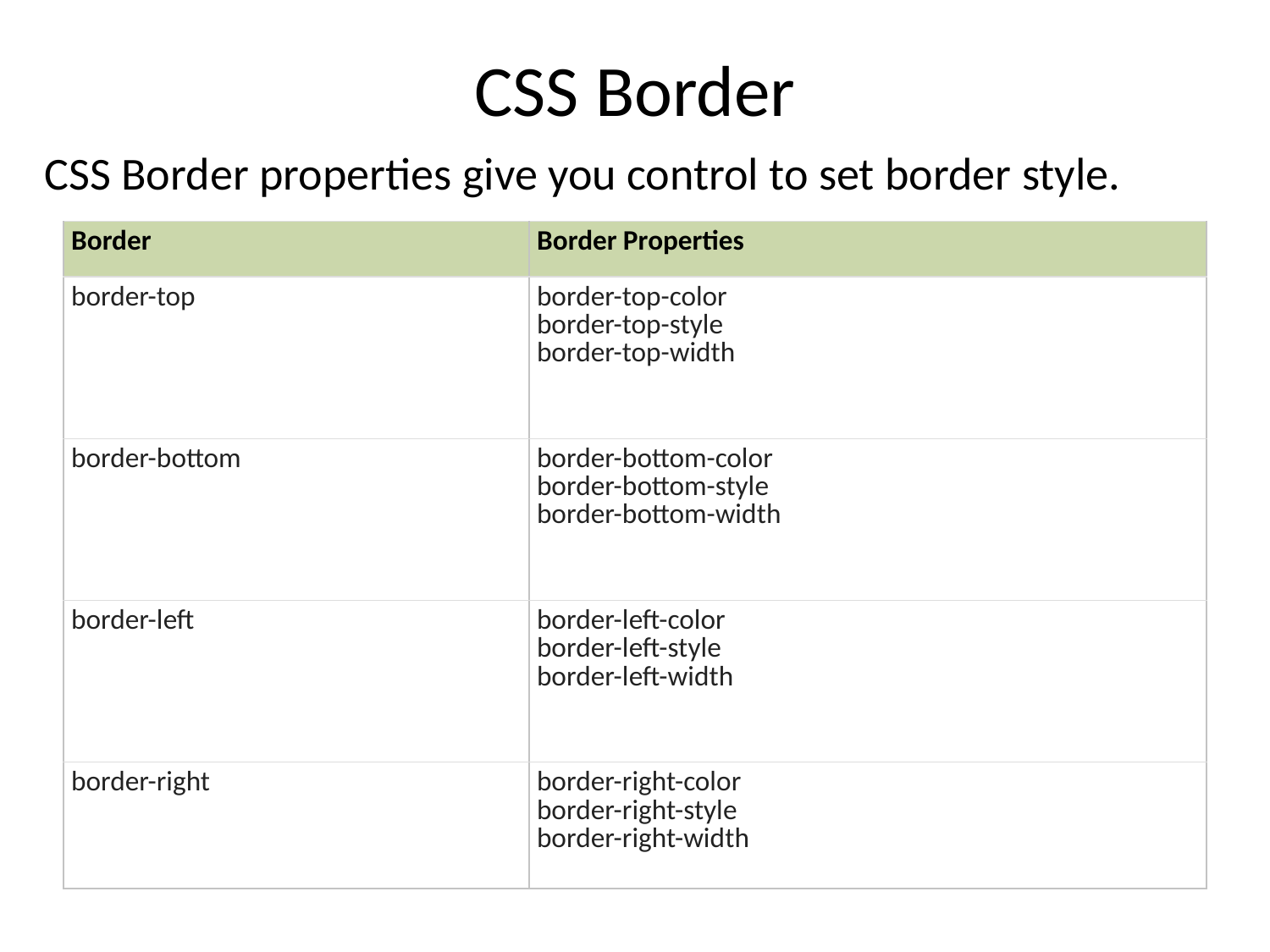

# CSS Border
CSS Border properties give you control to set border style.

| Border | Border Properties |
| --- | --- |
| border-top | border-top-color border-top-style border-top-width |
| border-bottom | border-bottom-color border-bottom-style border-bottom-width |
| border-left | border-left-color border-left-style border-left-width |
| border-right | border-right-color border-right-style border-right-width |